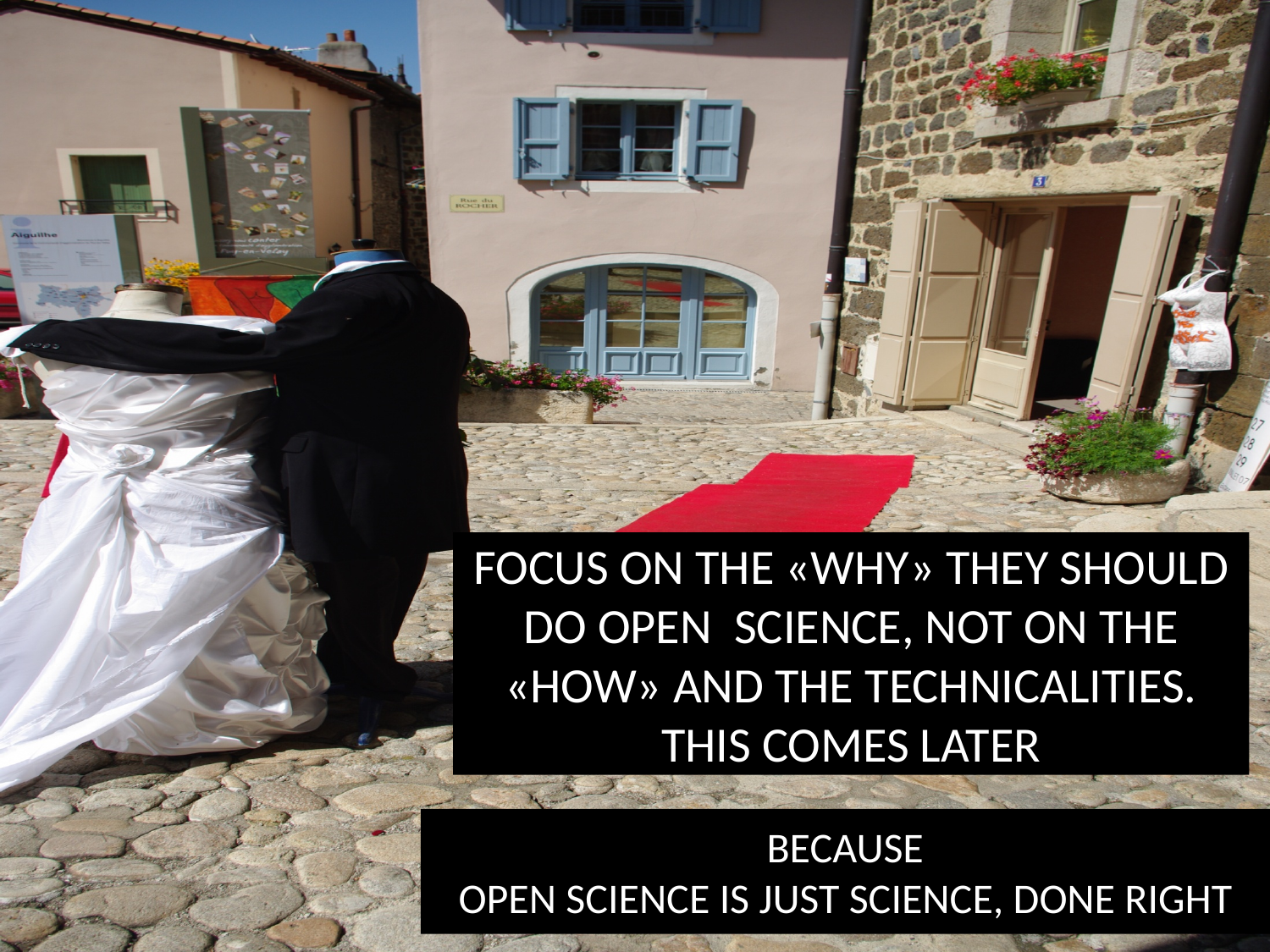

FOCUS ON THE «WHY» THEY SHOULD DO OPEN  SCIENCE, NOT ON THE «HOW» AND THE TECHNICALITIES. THIS COMES LATER
BECAUSE
OPEN SCIENCE IS JUST SCIENCE, DONE RIGHT